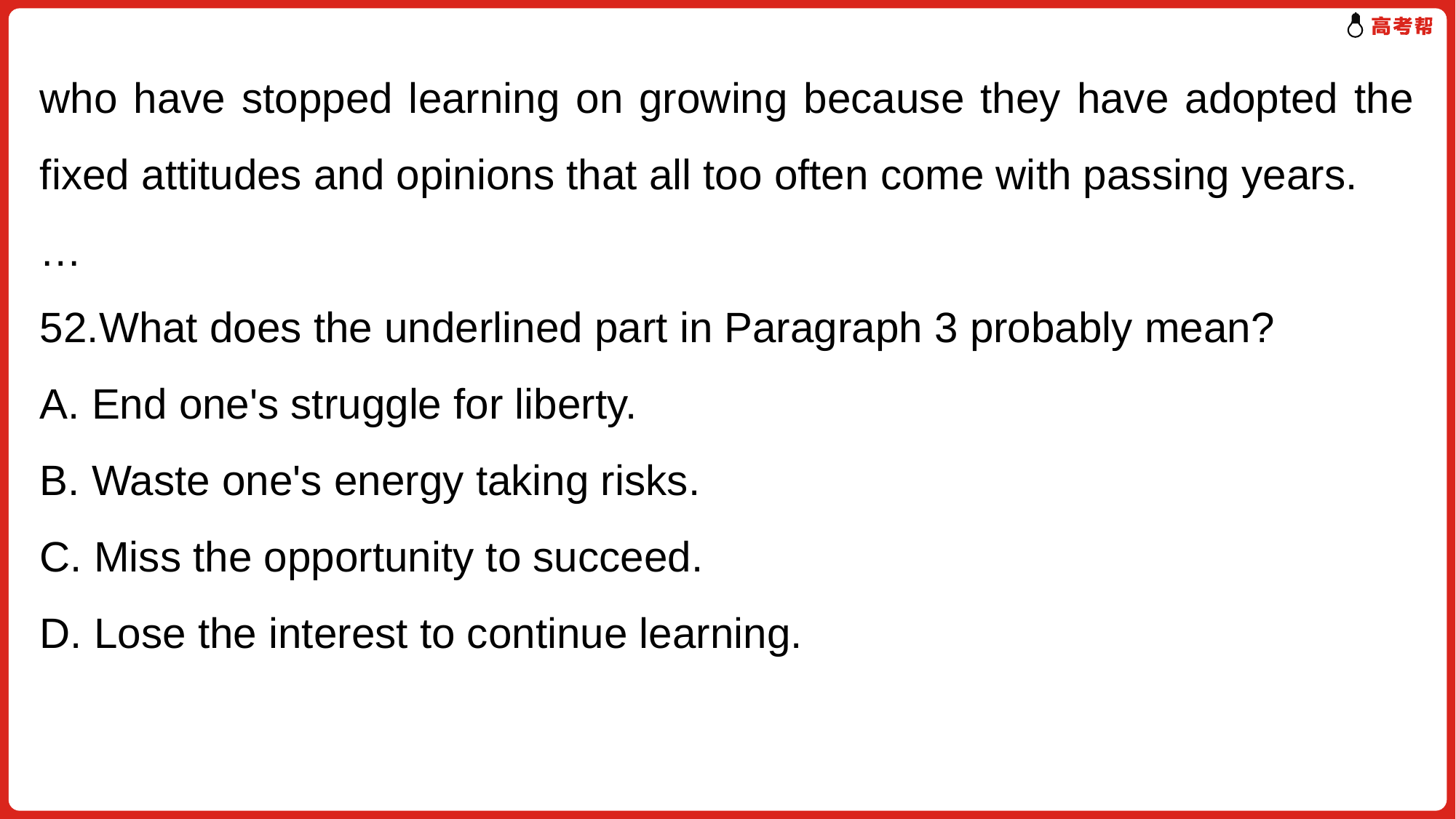

who have stopped learning on growing because they have adopted the fixed attitudes and opinions that all too often come with passing years.
…
52.What does the underlined part in Paragraph 3 probably mean?
A. End one's struggle for liberty.
B. Waste one's energy taking risks.
C. Miss the opportunity to succeed.
D. Lose the interest to continue learning.